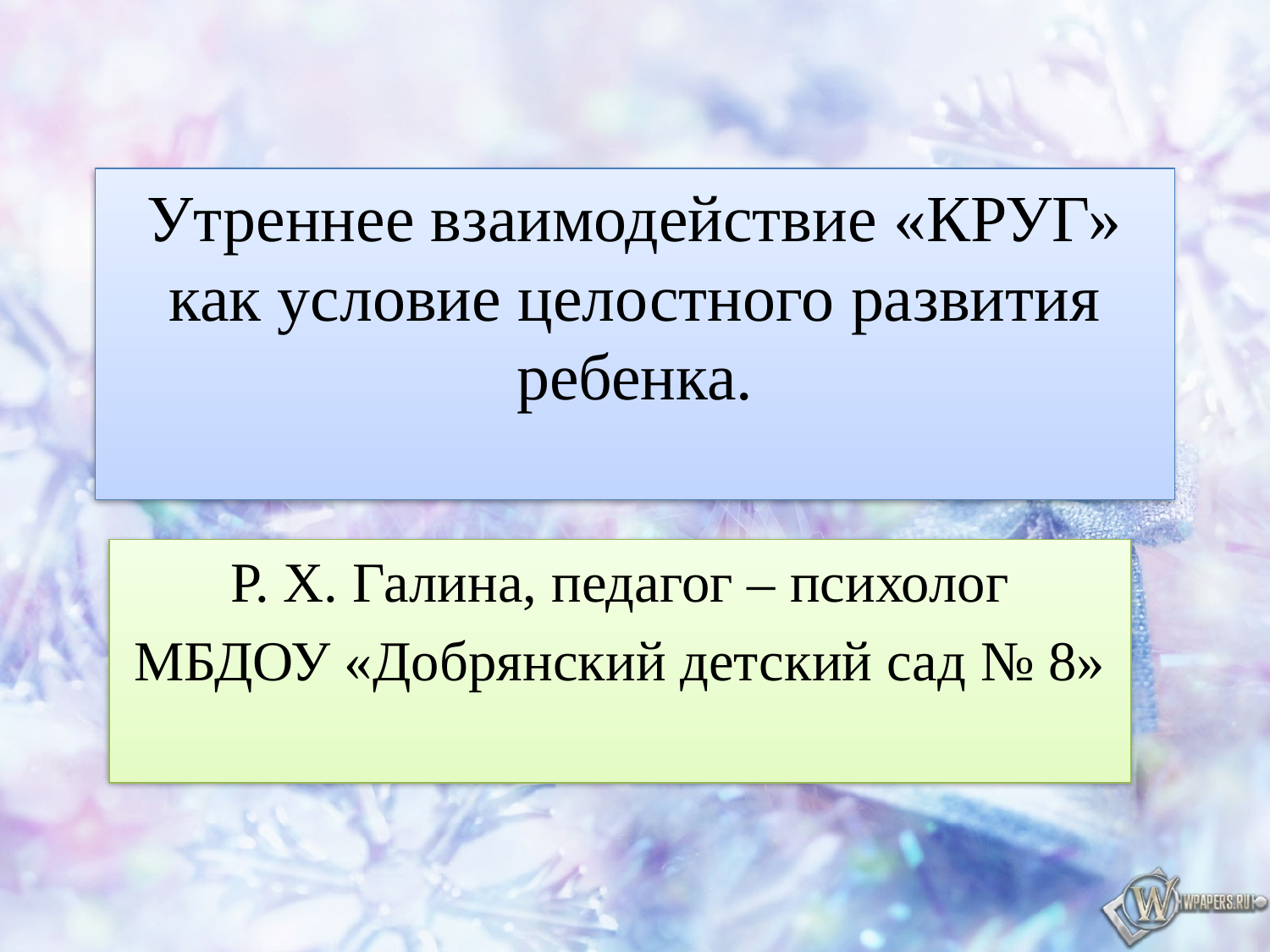

# Утреннее взаимодействие «КРУГ» как условие целостного развития ребенка.
Р. Х. Галина, педагог – психолог
МБДОУ «Добрянский детский сад № 8»